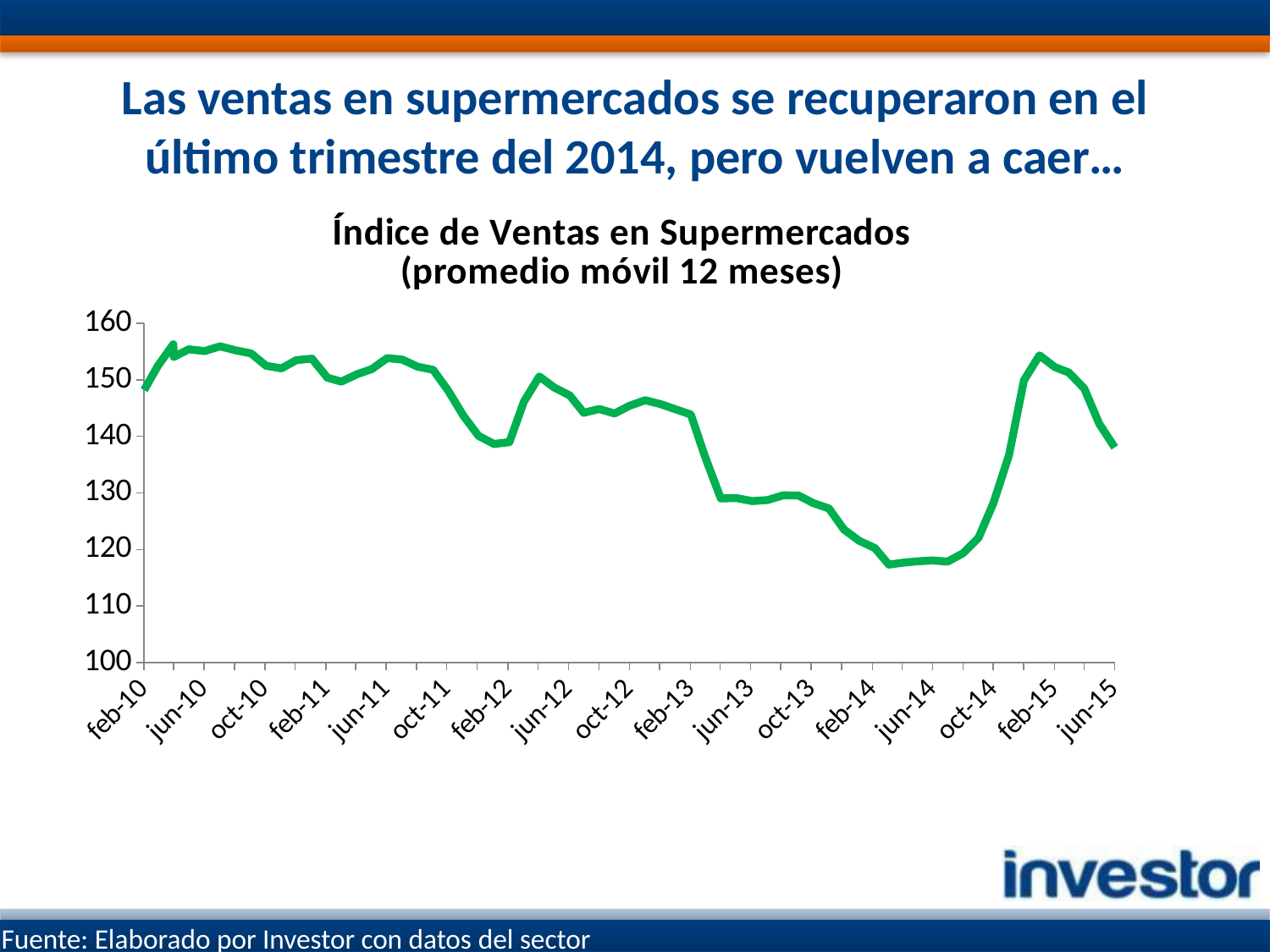

# Las ventas en supermercados se recuperaron en el último trimestre del 2014, pero vuelven a caer…

### Chart: Índice de Ventas en Supermercados
(promedio móvil 12 meses)

| Category | Super |
|---|---|
| 40209 | 148.08840596238625 |
| 40237 | 152.43821167005441 |
| 40268 | 156.27231850381523 |
| 40269 | 154.03262008300257 |
| 40299 | 155.3785555896313 |
| 40331 | 155.06789586464026 |
| 40362 | 155.9047945073686 |
| 40393 | 155.18787956459246 |
| 40424 | 154.6531100238165 |
| 40454 | 152.47074111495002 |
| 40485 | 152.01258378566308 |
| 40515 | 153.46578130744732 |
| 40546 | 153.72952654715044 |
| 40577 | 150.3617079375958 |
| 40605 | 149.66237310889514 |
| 40636 | 150.95253004775952 |
| 40666 | 151.88061067259233 |
| 40697 | 153.8229416190234 |
| 40727 | 153.56491732164923 |
| 40758 | 152.30464738165358 |
| 40789 | 151.7598814952684 |
| 40819 | 148.10872598843613 |
| 40850 | 143.6113209283796 |
| 40880 | 140.09005227834948 |
| 40911 | 138.64740991513057 |
| 40942 | 138.9672752540432 |
| 40971 | 146.1156299855629 |
| 41002 | 150.58275724816434 |
| 41032 | 148.61723994422837 |
| 41063 | 147.22672445214945 |
| 41091 | 144.16341461795392 |
| 41122 | 144.82118256610764 |
| 41153 | 144.04017617294025 |
| 41183 | 145.39991832801866 |
| 41214 | 146.38010166298042 |
| 41244 | 145.7230523240201 |
| 41275 | 144.78581373900695 |
| 41306 | 143.8501781525478 |
| 41334 | 136.51881758163222 |
| 41366 | 129.01434844888132 |
| 41397 | 129.0849404825231 |
| 41429 | 128.54989972275038 |
| 41460 | 128.72897741711373 |
| 41491 | 129.56164081005616 |
| 41522 | 129.53010163689976 |
| 41552 | 128.17644825456446 |
| 41583 | 127.24338444891619 |
| 41613 | 123.52325126354465 |
| 41644 | 121.5074564887084 |
| 41675 | 120.25305253293374 |
| 41703 | 117.32335124400187 |
| 41730 | 117.64960822437264 |
| 41760 | 117.89859511516026 |
| 41791 | 118.05798036173661 |
| 41821 | 117.85184470841988 |
| 41852 | 119.33720849952385 |
| 41883 | 122.08450719214079 |
| 41913 | 128.26404369022418 |
| 41944 | 136.67550411266188 |
| 41974 | 149.90071984094877 |
| 42005 | 154.31982445093465 |
| 42036 | 152.23651684598096 |
| 42064 | 151.26733940435372 |
| 42095 | 148.43400607102038 |
| 42125 | 142.20650607102036 |
| 42156 | 138.03900607102034 |
Fuente: Elaborado por Investor con datos del sector